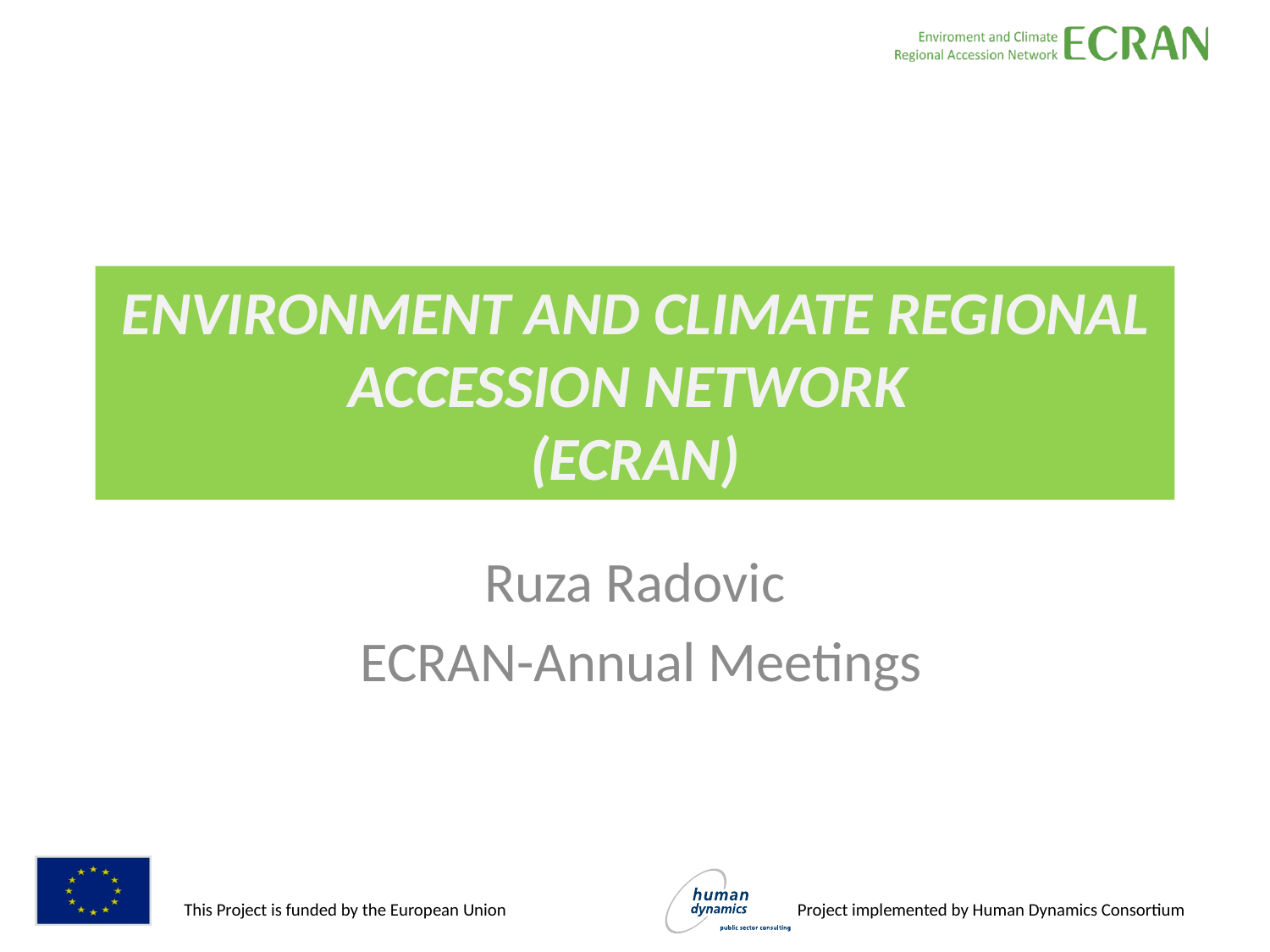

# ENVIRONMENT AND CLIMATE REGIONAL ACCESSION NETWORK (ECRAN)
Ruza Radovic
 ECRAN-Annual Meetings